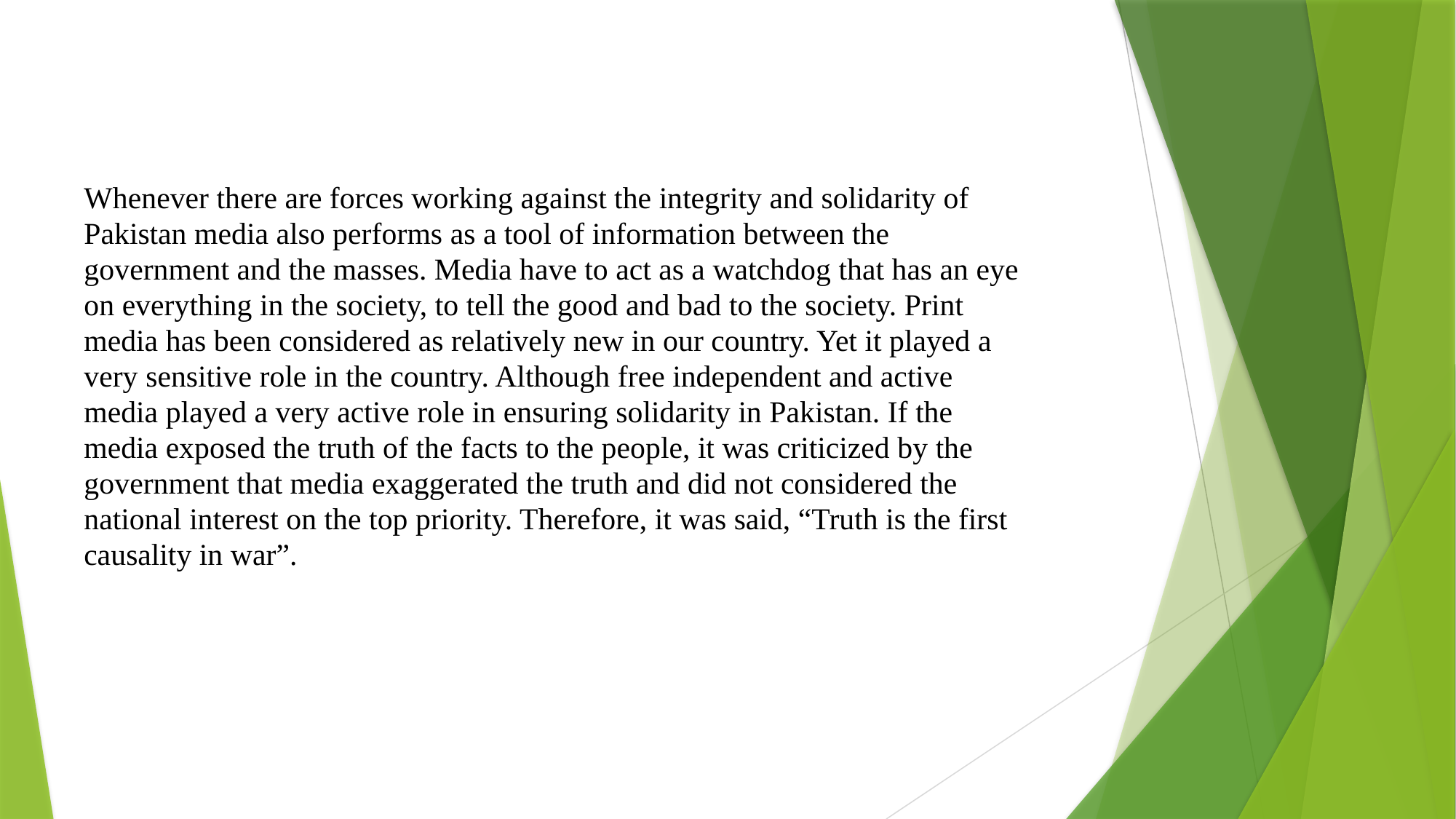

Whenever there are forces working against the integrity and solidarity of Pakistan media also performs as a tool of information between the government and the masses. Media have to act as a watchdog that has an eye on everything in the society, to tell the good and bad to the society. Print media has been considered as relatively new in our country. Yet it played a very sensitive role in the country. Although free independent and active media played a very active role in ensuring solidarity in Pakistan. If the media exposed the truth of the facts to the people, it was criticized by the government that media exaggerated the truth and did not considered the national interest on the top priority. Therefore, it was said, “Truth is the first causality in war”.